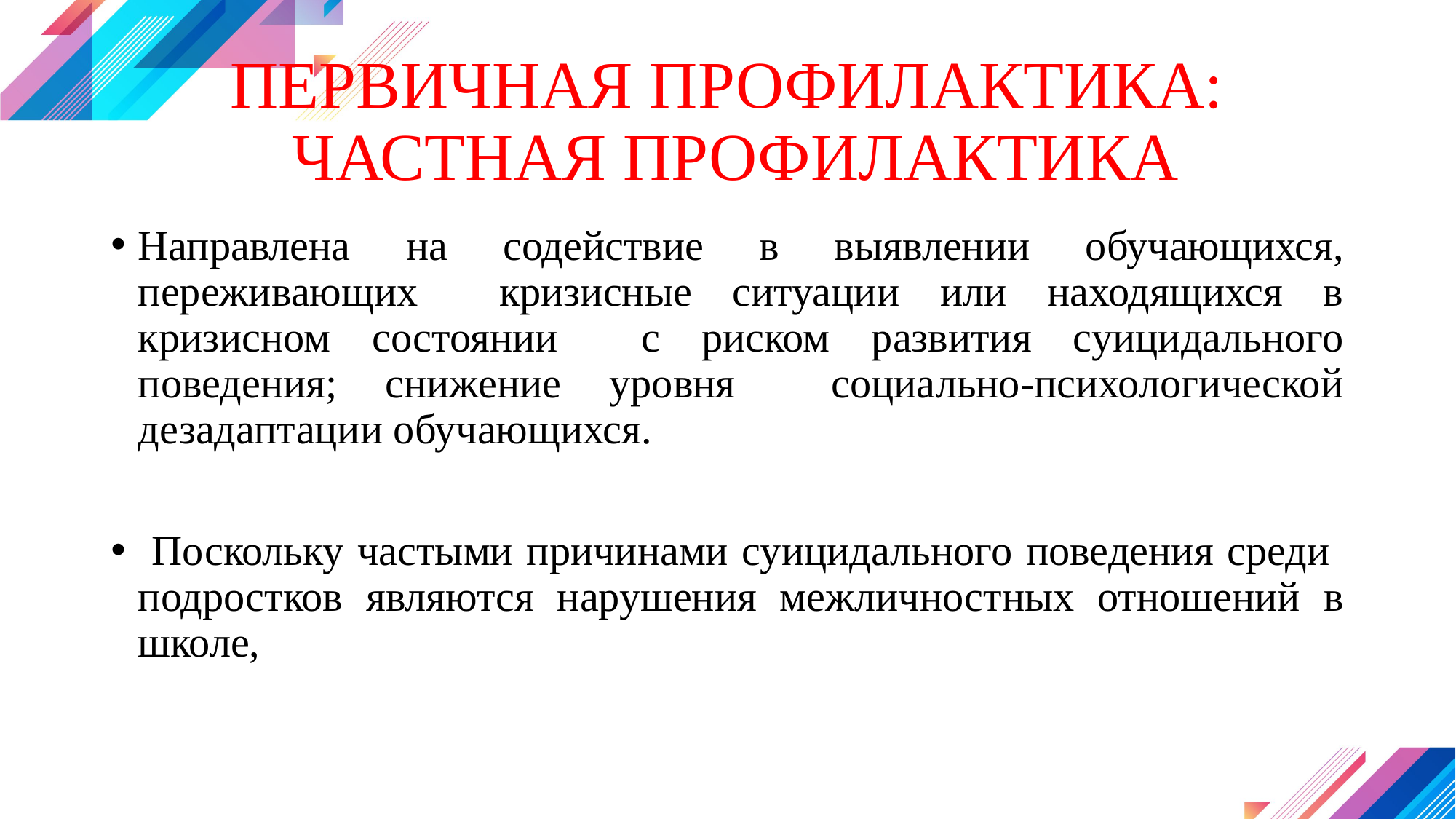

ПЕРВИЧНАЯ ПРОФИЛАКТИКА:
 ЧАСТНАЯ ПРОФИЛАКТИКА
Направлена на содействие в выявлении обучающихся, переживающих  кризисные ситуации или находящихся в кризисном состоянии  с риском развития суицидального поведения; снижение уровня  социально-психологической дезадаптации обучающихся.

 Поскольку частыми причинами суицидального поведения среди  подростков являются нарушения межличностных отношений в школе,